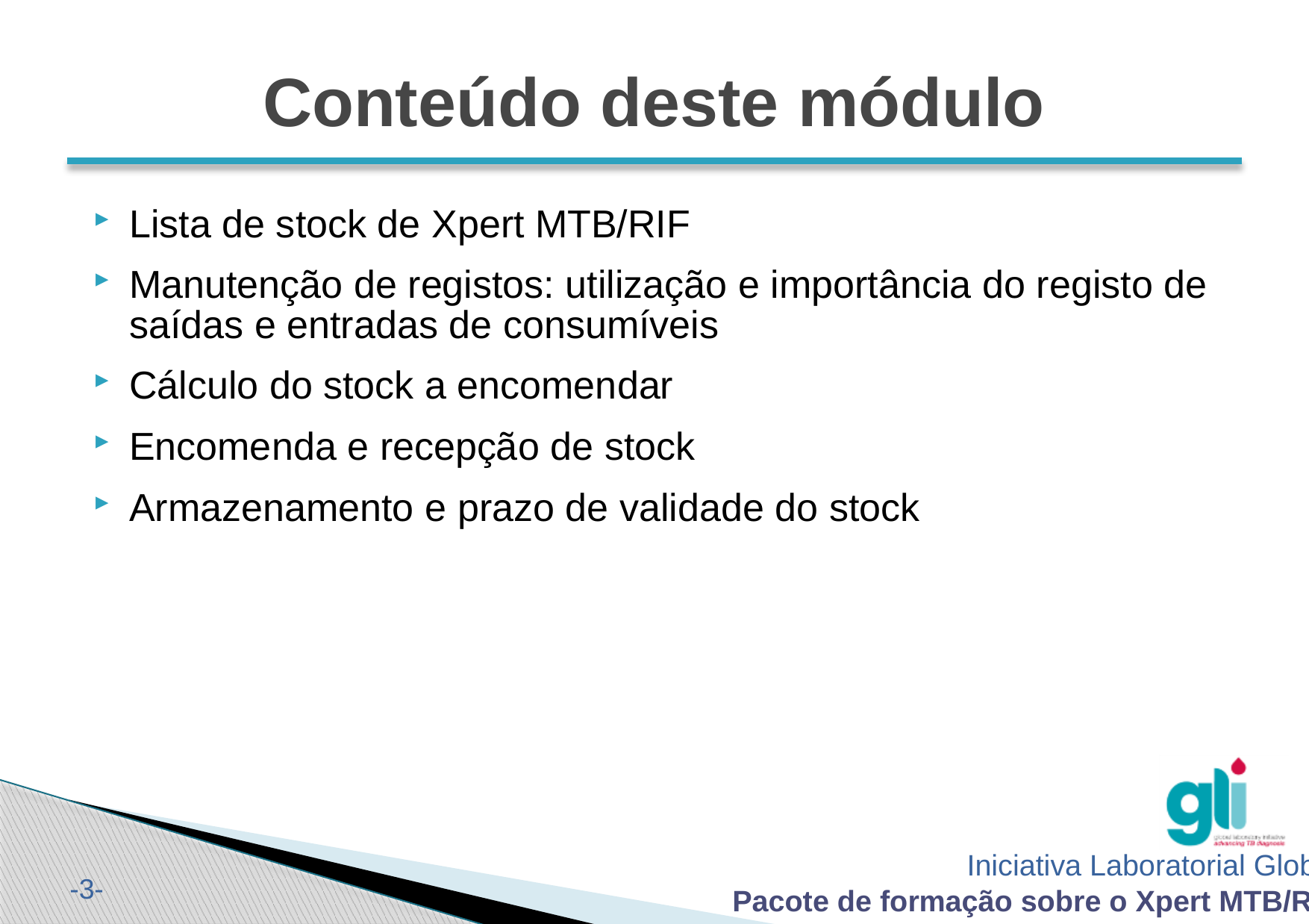

# Conteúdo deste módulo
Lista de stock de Xpert MTB/RIF
Manutenção de registos: utilização e importância do registo de saídas e entradas de consumíveis
Cálculo do stock a encomendar
Encomenda e recepção de stock
Armazenamento e prazo de validade do stock